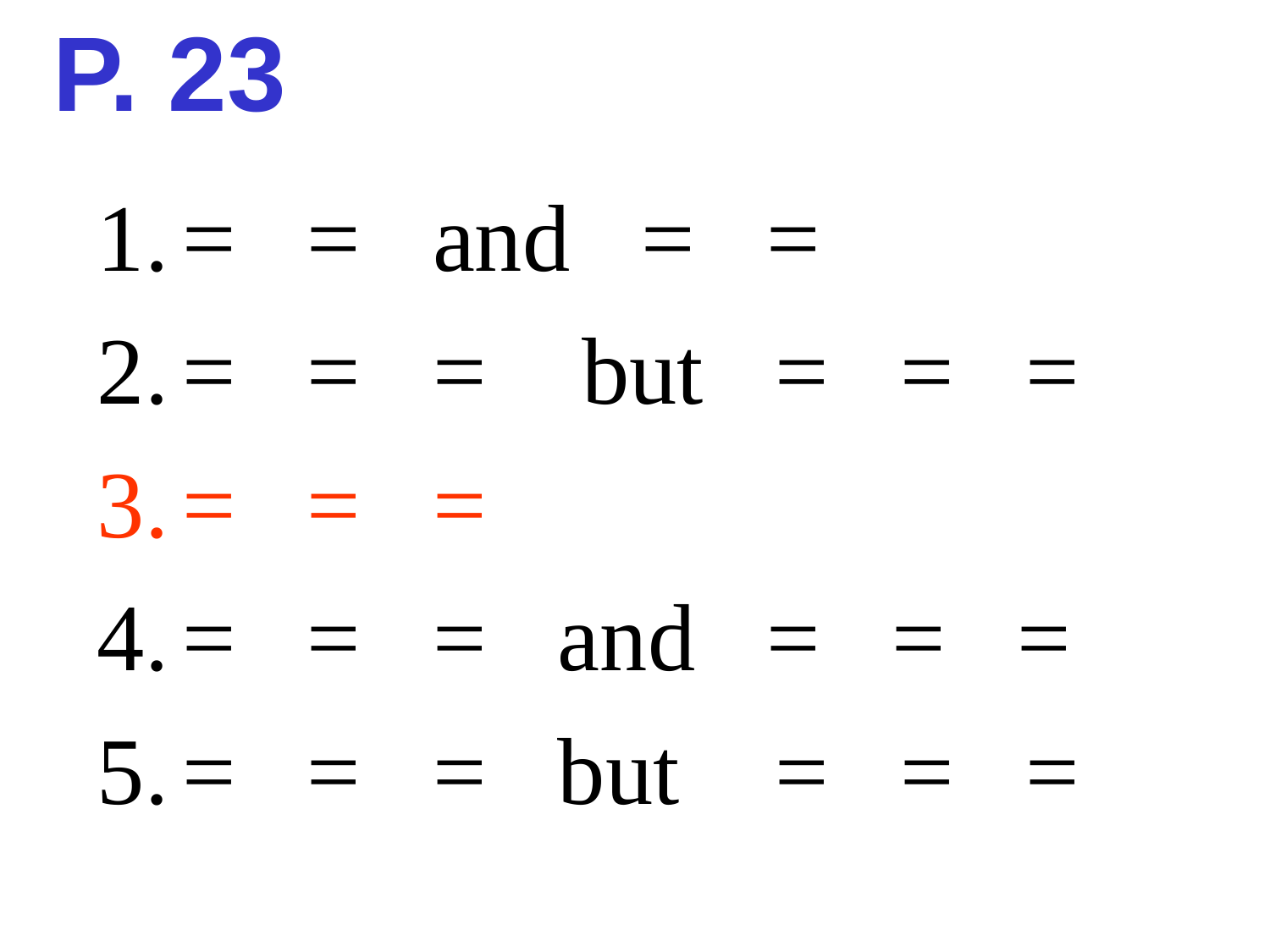

P. 23
=   =   and   =   =
=   =   =    but   =   =   =
=   =   =
=   =   =   and   =   =   =
=   =   =   but    =   =   =